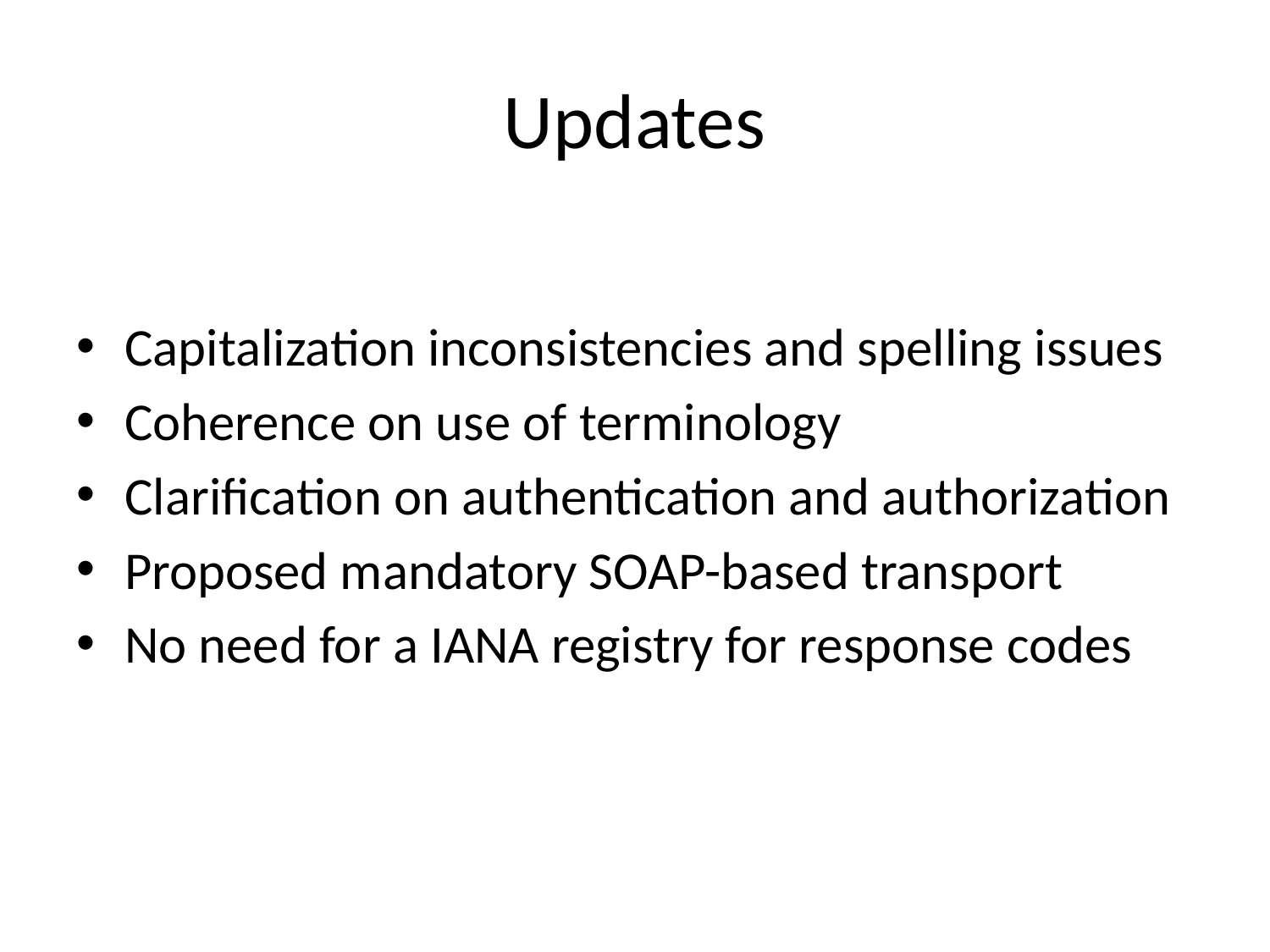

# Updates
Capitalization inconsistencies and spelling issues
Coherence on use of terminology
Clarification on authentication and authorization
Proposed mandatory SOAP-based transport
No need for a IANA registry for response codes